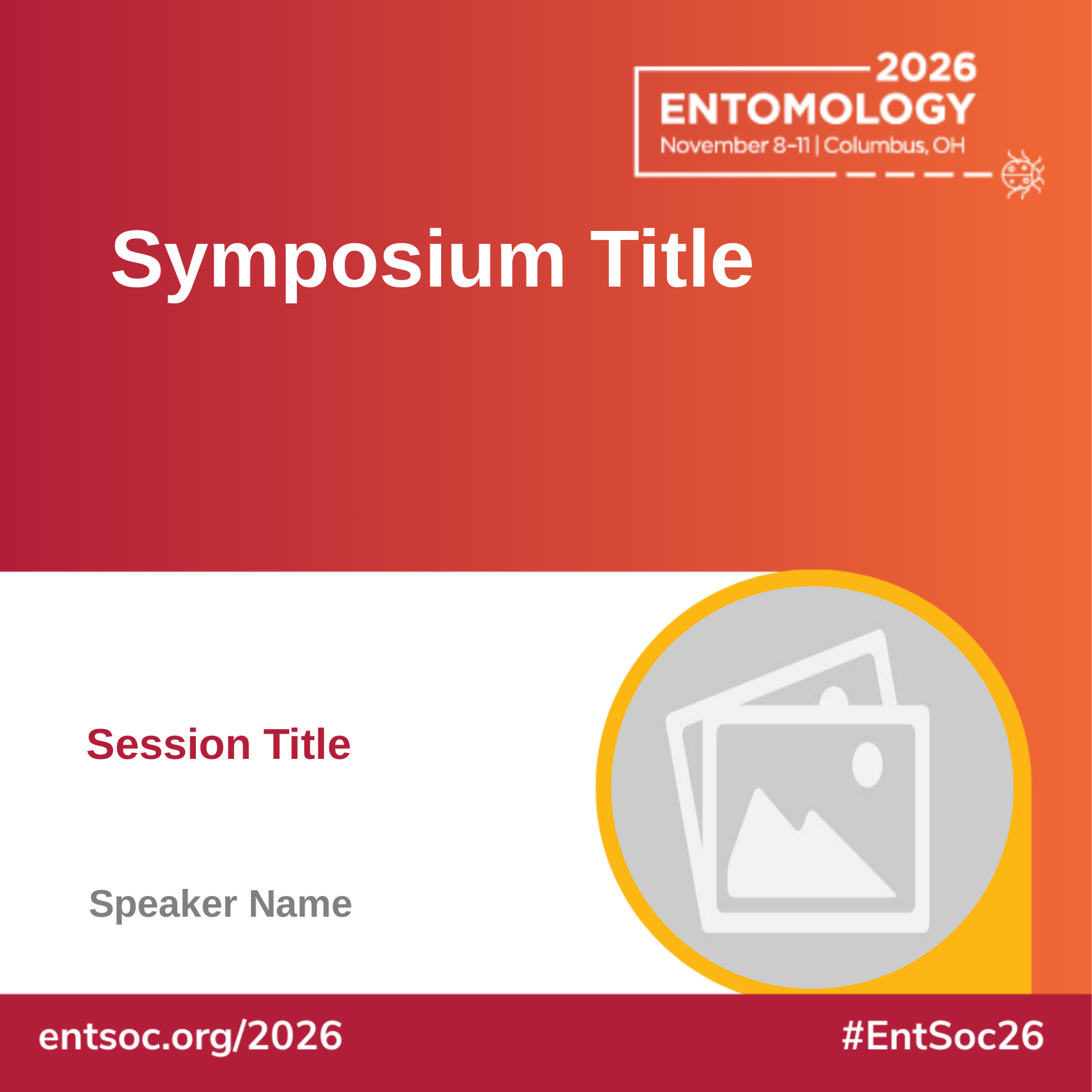

Symposium Title

Symposium Subtitle
Session Title
Speaker Name